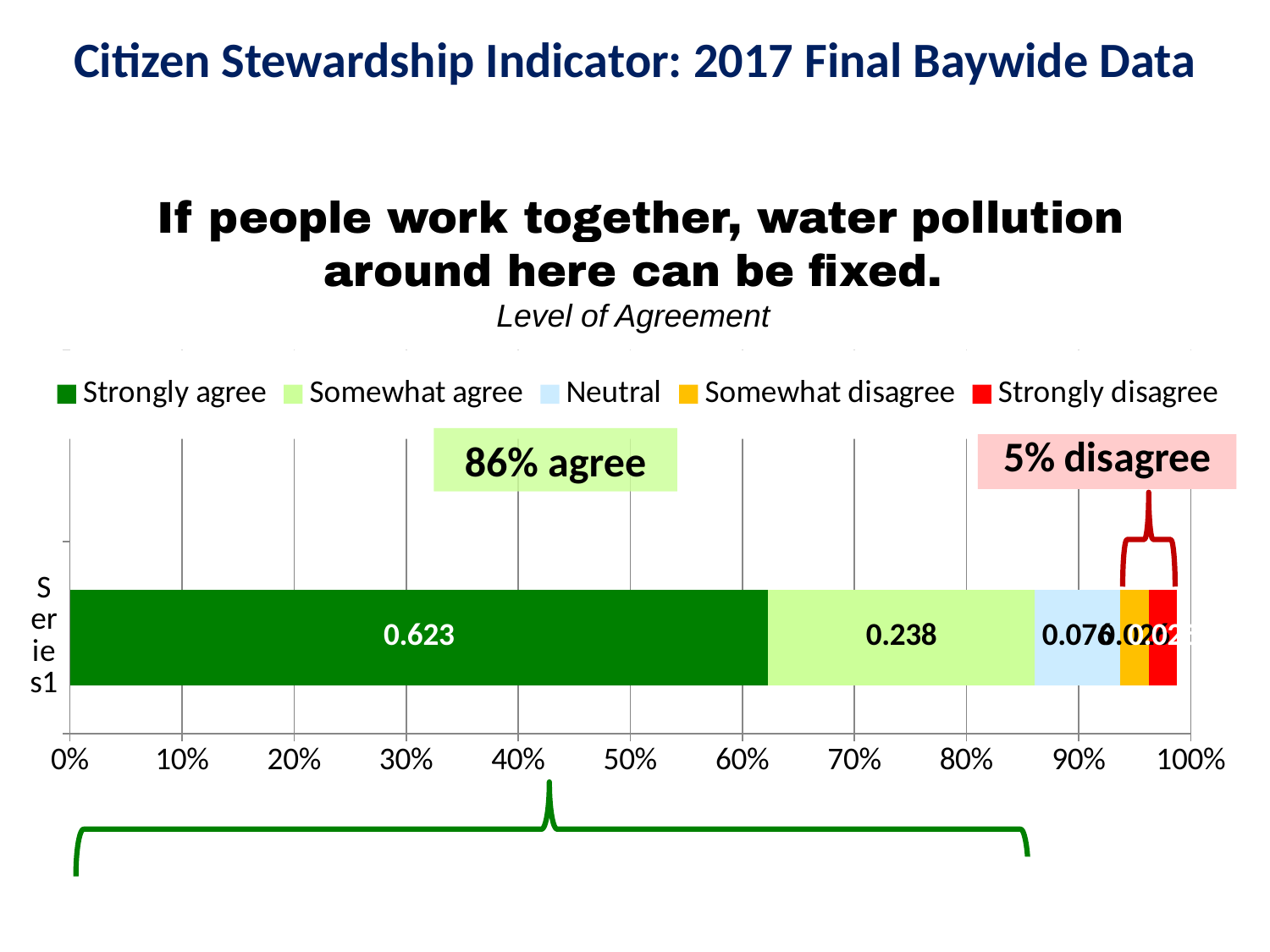

Citizen Stewardship Indicator: 2017 Final Baywide Data
# If people work together, water pollution around here can be fixed. Level of Agreement

### Chart

| Category | Strongly agree | Somewhat agree | Neutral | Somewhat disagree | Strongly disagree |
|---|---|---|---|---|---|
|  | 0.623 | 0.238 | 0.076 | 0.026 | 0.025 |
|  | None | None | None | None | None |
86% agree